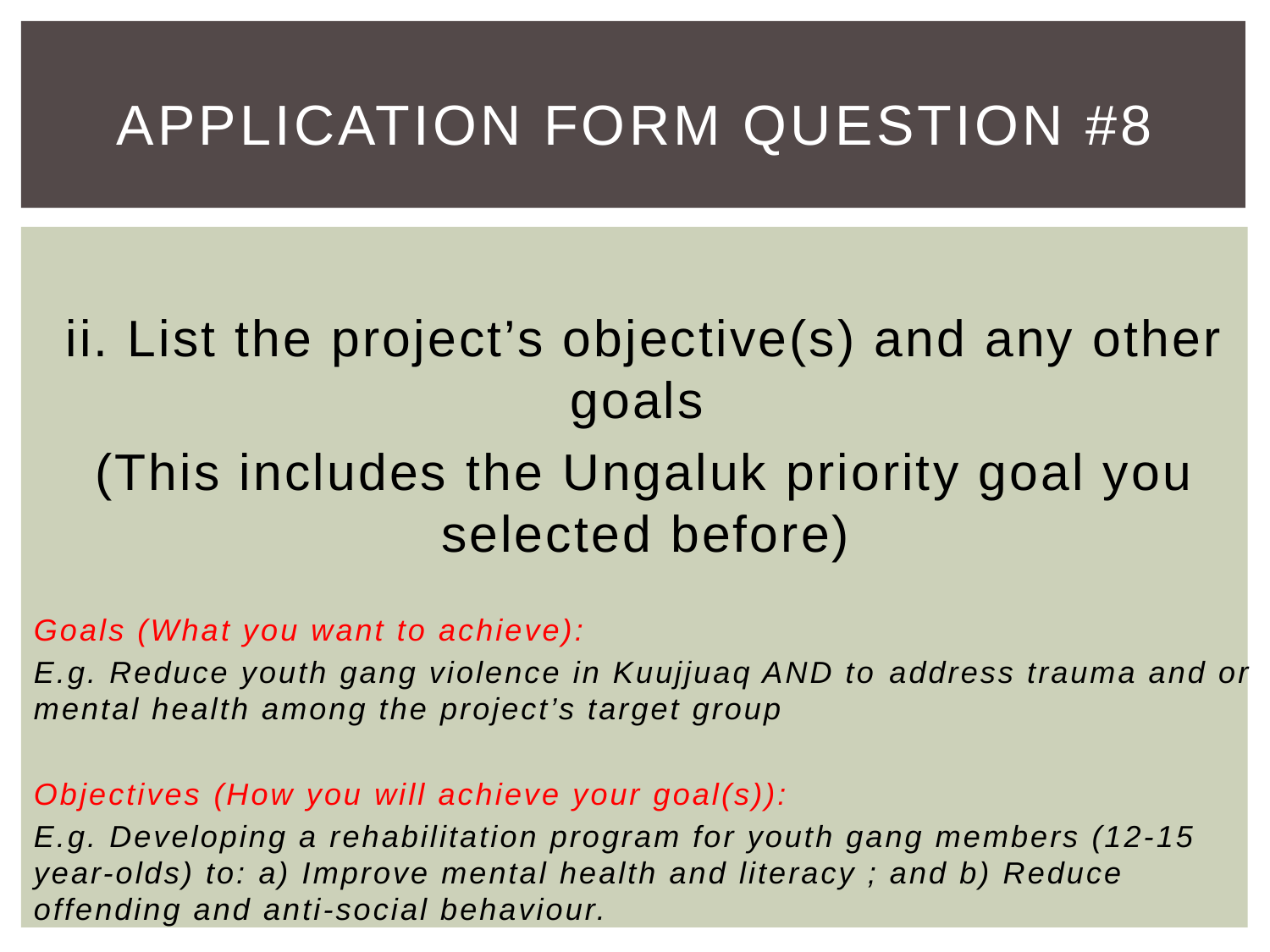

# Application Form Question #8

ii. List the project’s objective(s) and any other goals
(This includes the Ungaluk priority goal you selected before)

Goals (What you want to achieve):
E.g. Reduce youth gang violence in Kuujjuaq AND to address trauma and or mental health among the project’s target group

Objectives (How you will achieve your goal(s)):
E.g. Developing a rehabilitation program for youth gang members (12-15 year-olds) to: a) Improve mental health and literacy ; and b) Reduce offending and anti-social behaviour.